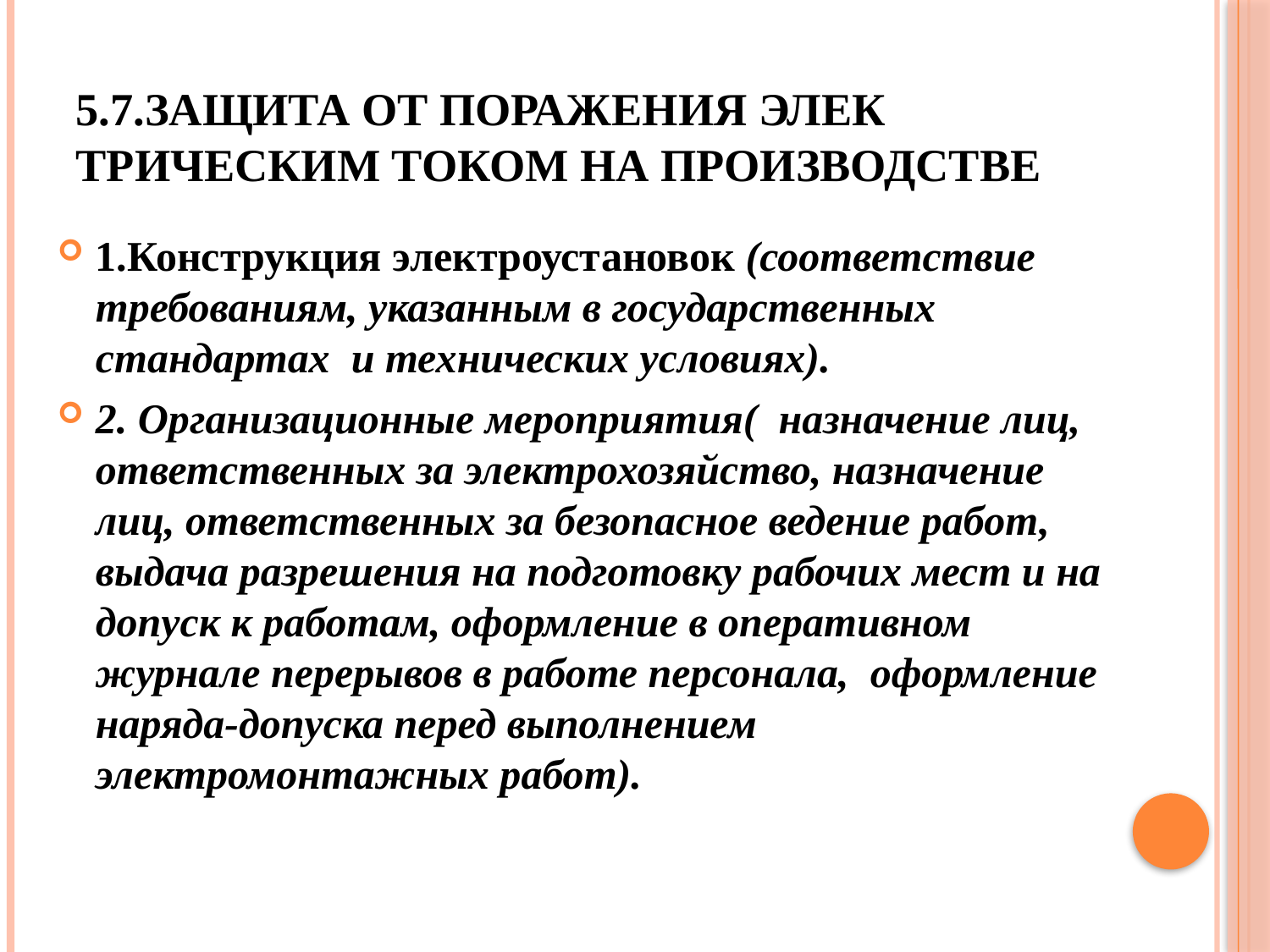

# 5.7.защита от поражения элек­трическим током на производстве
1.Конструкция электроустановок (соответствие   требованиям, указанным в государственных стандартах  и технических условиях).
2. Организационные мероприятия(  назначение лиц, ответственных за электрохозяйство, назначение лиц, ответственных за безопасное ведение работ, выдача разрешения на подготовку рабочих мест и на допуск к работам, оформление в оперативном журнале перерывов в работе персонала,  оформление наряда-допуска перед выполнением электромонтажных работ).